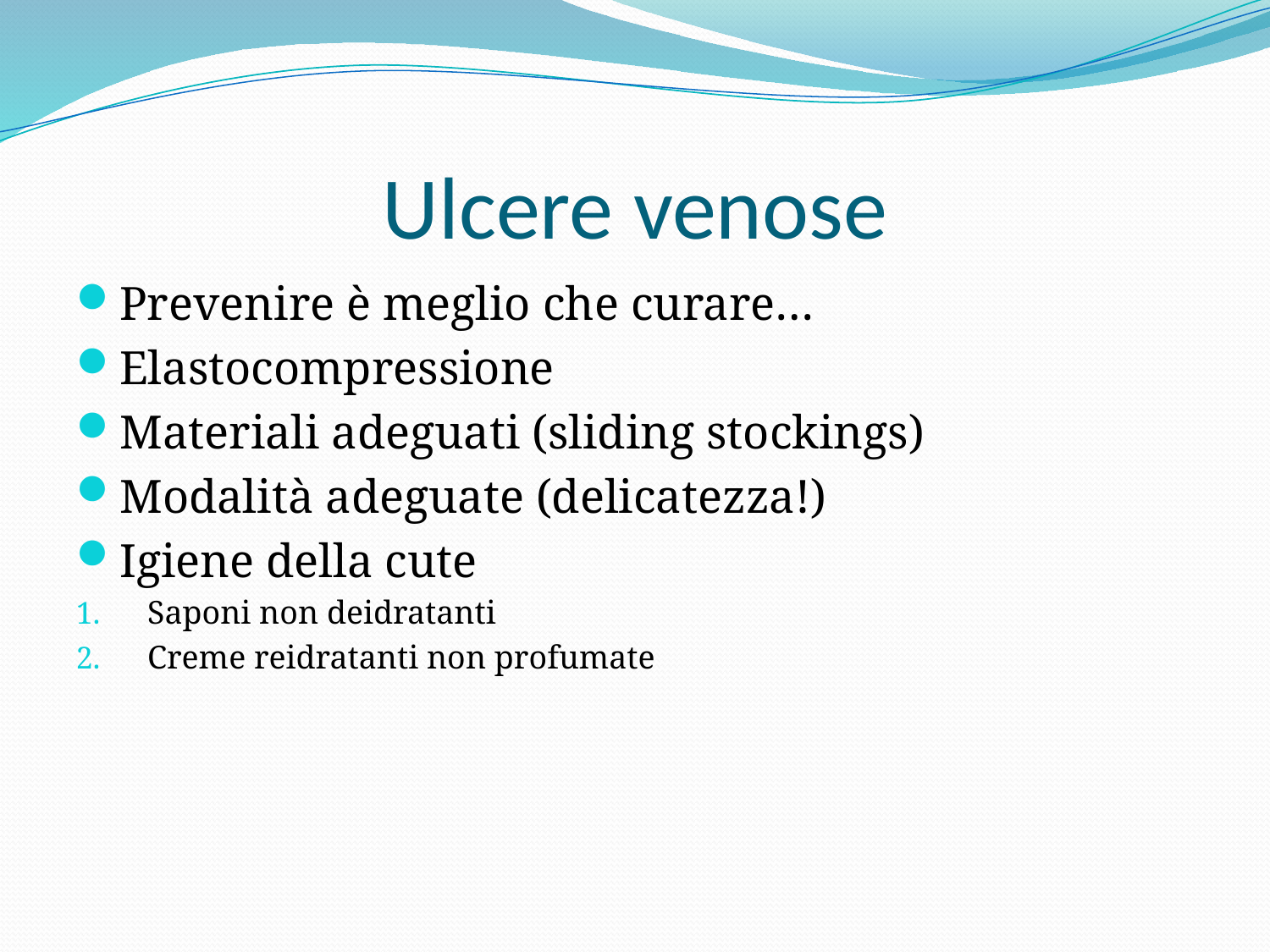

# Ulcere venose
Prevenire è meglio che curare…
Elastocompressione
Materiali adeguati (sliding stockings)
Modalità adeguate (delicatezza!)
Igiene della cute
Saponi non deidratanti
Creme reidratanti non profumate